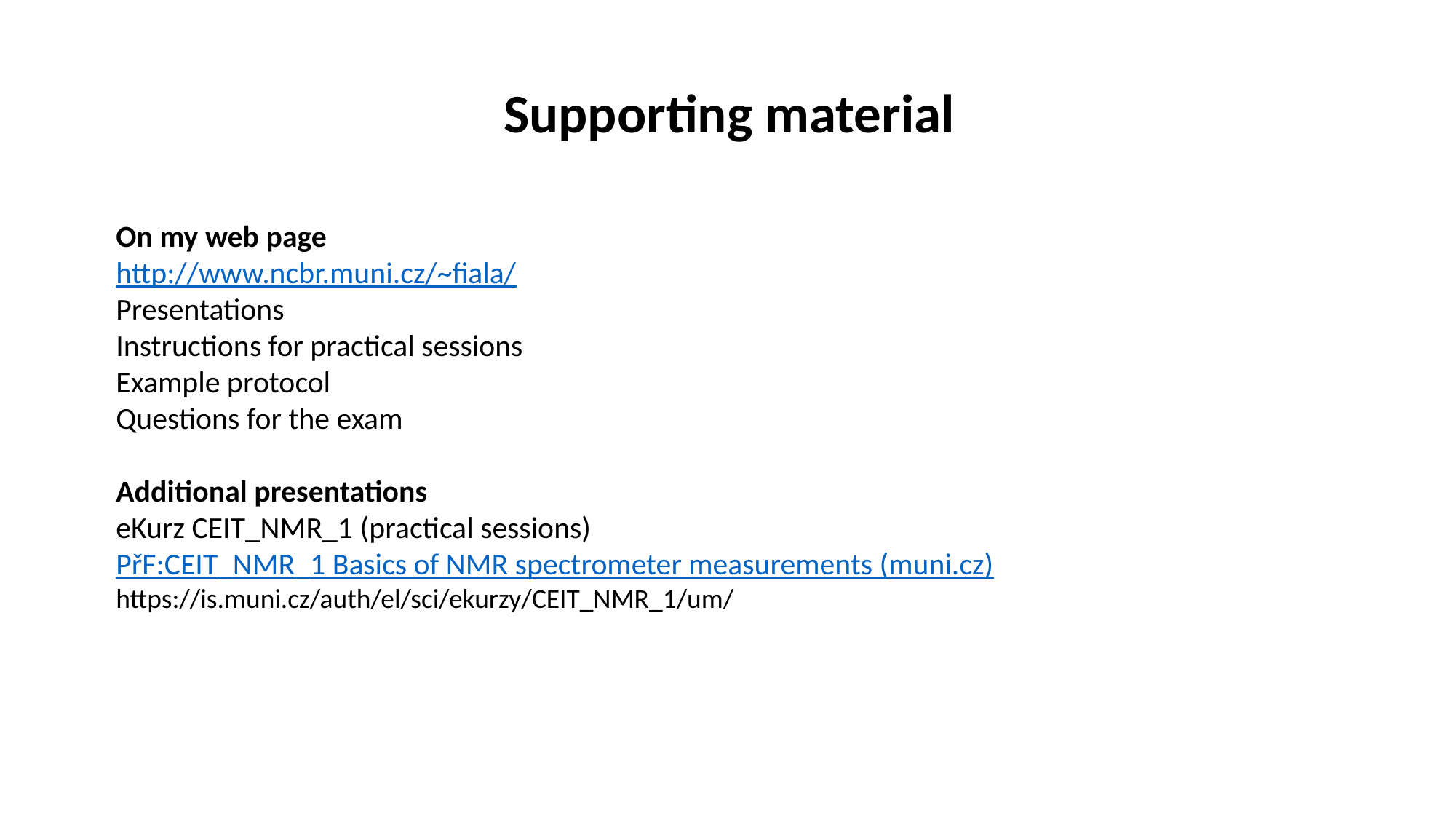

Supporting material

On my web page
http://www.ncbr.muni.cz/~fiala/
Presentations
Instructions for practical sessions
Example protocol
Questions for the exam

Additional presentations
eKurz CEIT_NMR_1 (practical sessions)
PřF:CEIT_NMR_1 Basics of NMR spectrometer measurements (muni.cz)
https://is.muni.cz/auth/el/sci/ekurzy/CEIT_NMR_1/um/